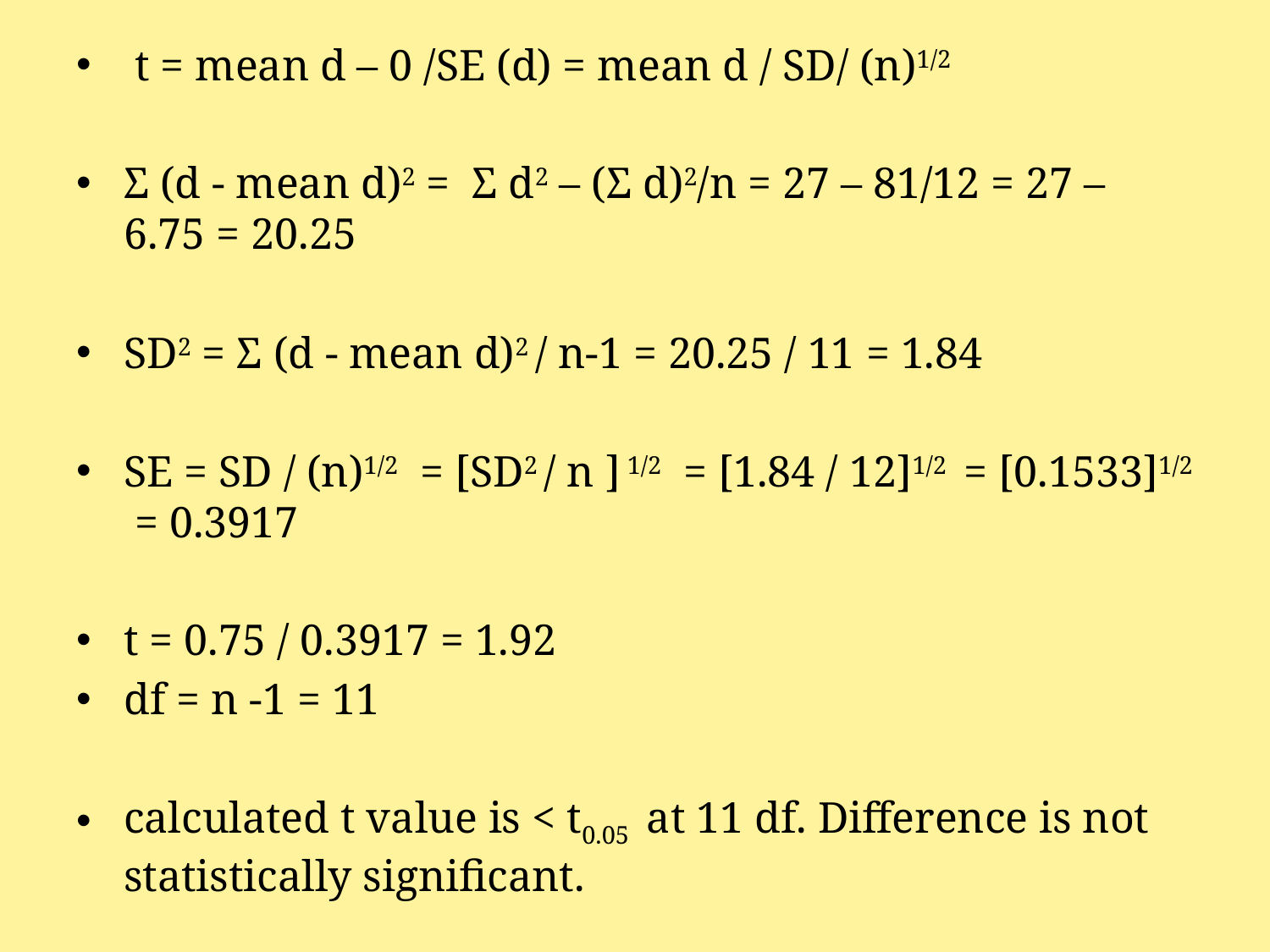

#
 t = mean d – 0 /SE (d) = mean d / SD/ (n)1/2

Σ (d - mean d)2 =  Σ d2 – (Σ d)2/n = 27 – 81/12 = 27 – 6.75 = 20.25

SD2 = Σ (d - mean d)2 / n-1 = 20.25 / 11 = 1.84

SE = SD / (n)1/2  = [SD2 / n ] 1/2  = [1.84 / 12]1/2  = [0.1533]1/2  = 0.3917

t = 0.75 / 0.3917 = 1.92
df = n -1 = 11

calculated t value is < t0.05  at 11 df. Difference is not statistically significant.